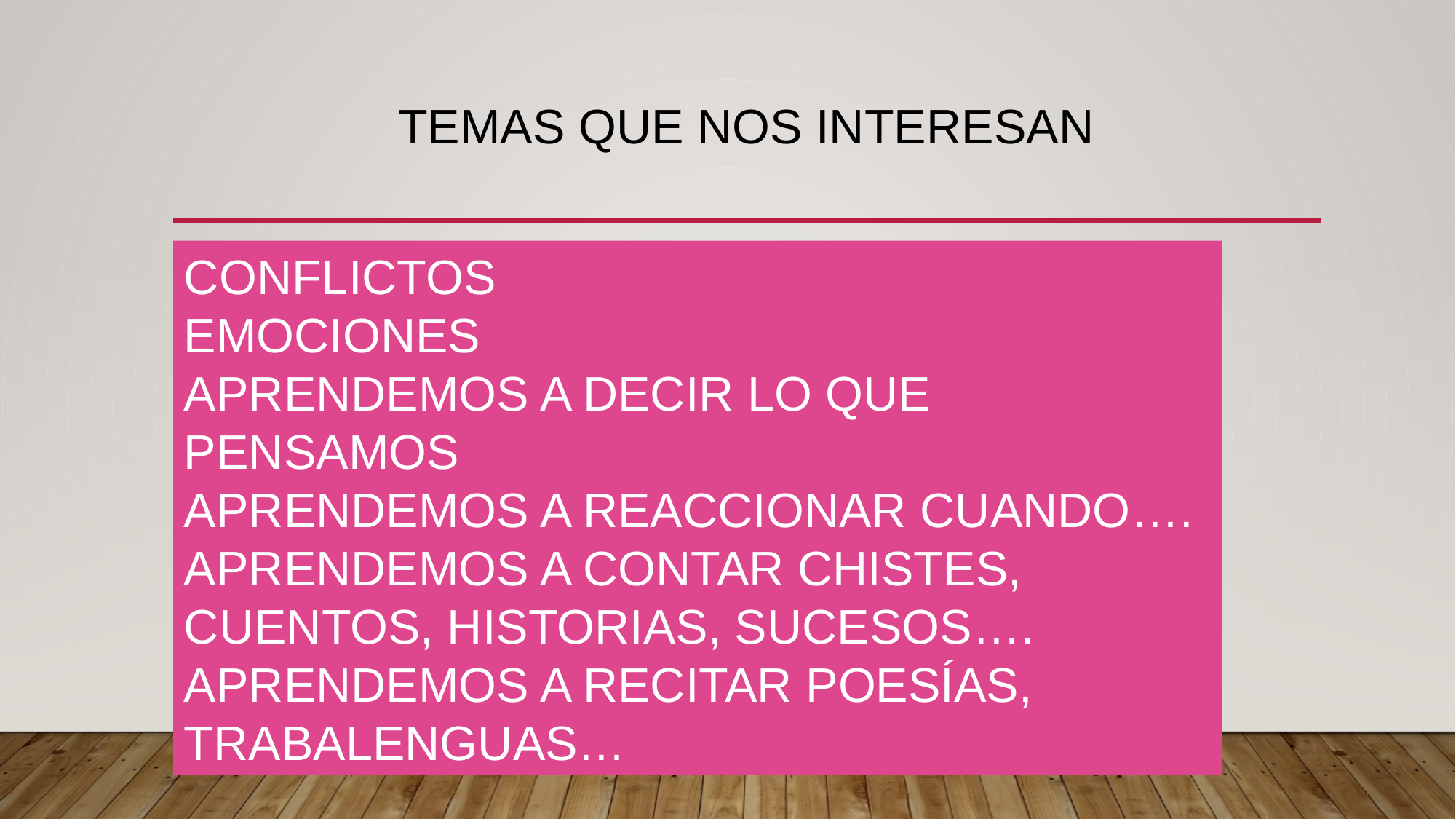

# TEMAS QUE NOS INTERESAN

CONFLICTOS
EMOCIONES
APRENDEMOS A DECIR LO QUE PENSAMOS
APRENDEMOS A REACCIONAR CUANDO….
APRENDEMOS A CONTAR CHISTES, CUENTOS, HISTORIAS, SUCESOS….
APRENDEMOS A RECITAR POESÍAS, TRABALENGUAS…